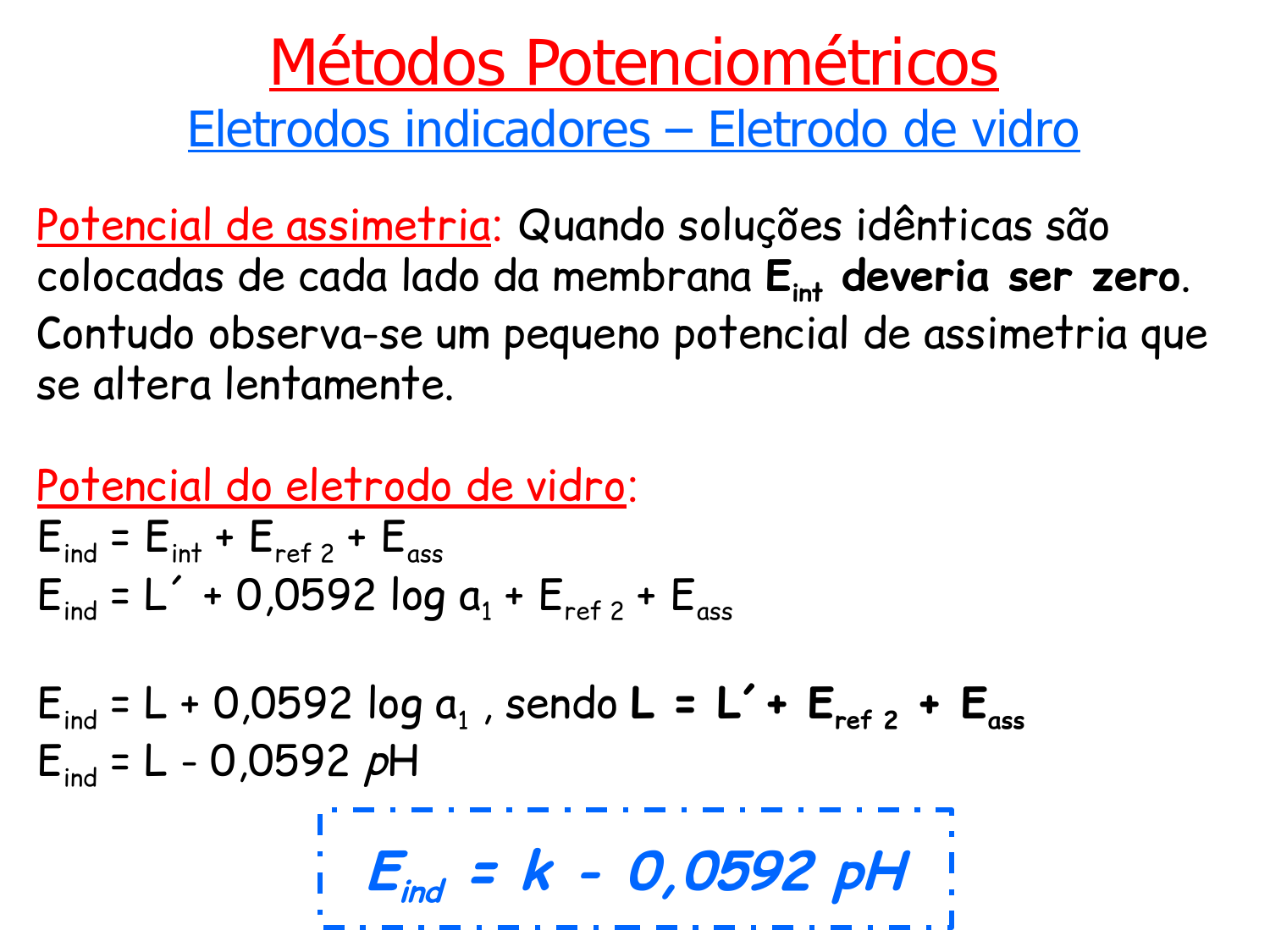

Métodos Potenciométricos
Eletrodos indicadores – Eletrodo de vidro
Potencial de assimetria: Quando soluções idênticas são colocadas de cada lado da membrana Eint deveria ser zero. Contudo observa-se um pequeno potencial de assimetria que se altera lentamente.

Potencial do eletrodo de vidro:
Eind = Eint + Eref 2 + Eass
Eind = L´ + 0,0592 log a1 + Eref 2 + Eass

Eind = L + 0,0592 log a1 , sendo L = L´+ Eref 2 + Eass
Eind = L - 0,0592 pH

Eind = k - 0,0592 pH